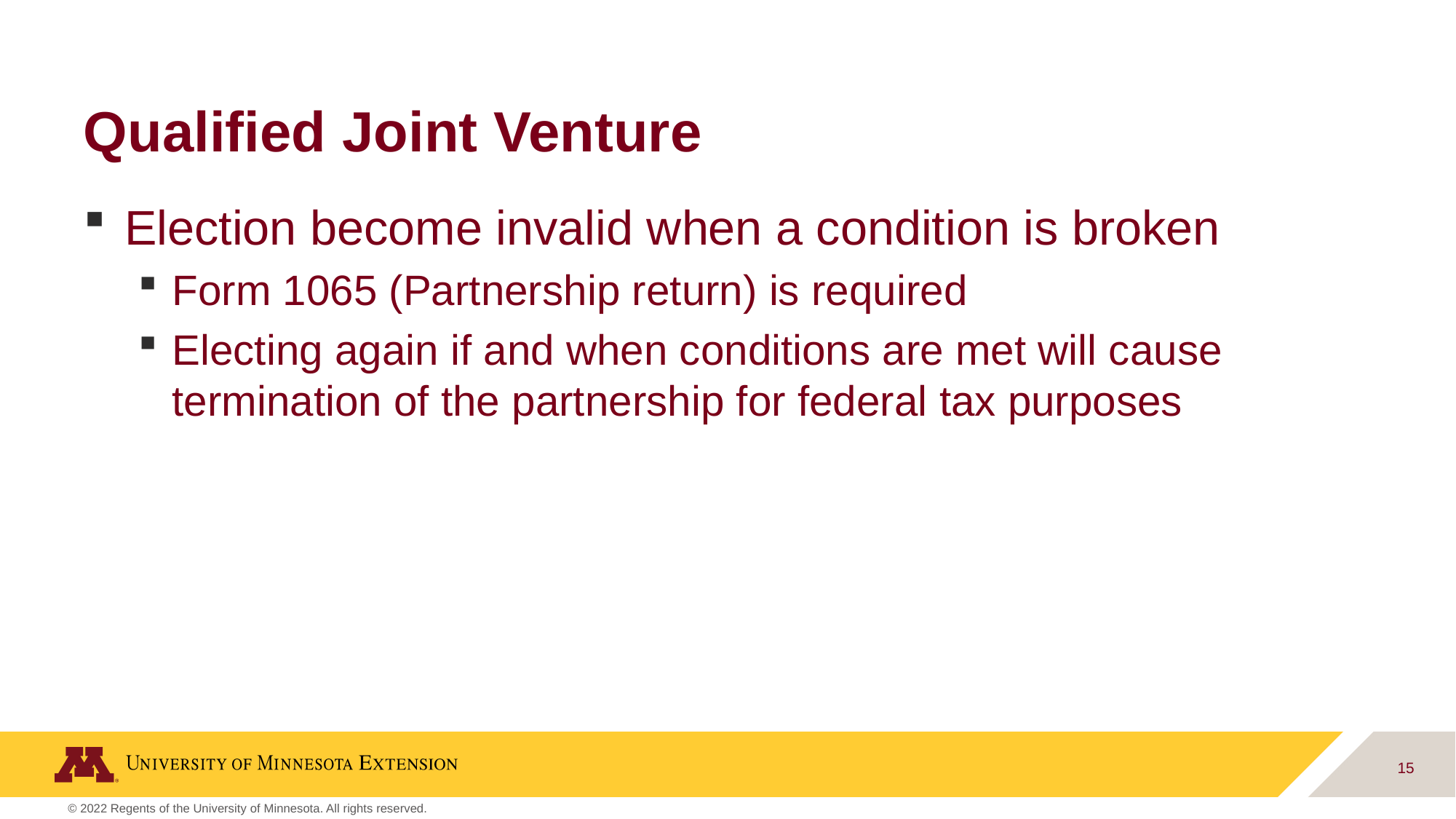

# Qualified Joint Venture
Election become invalid when a condition is broken
Form 1065 (Partnership return) is required
Electing again if and when conditions are met will cause termination of the partnership for federal tax purposes